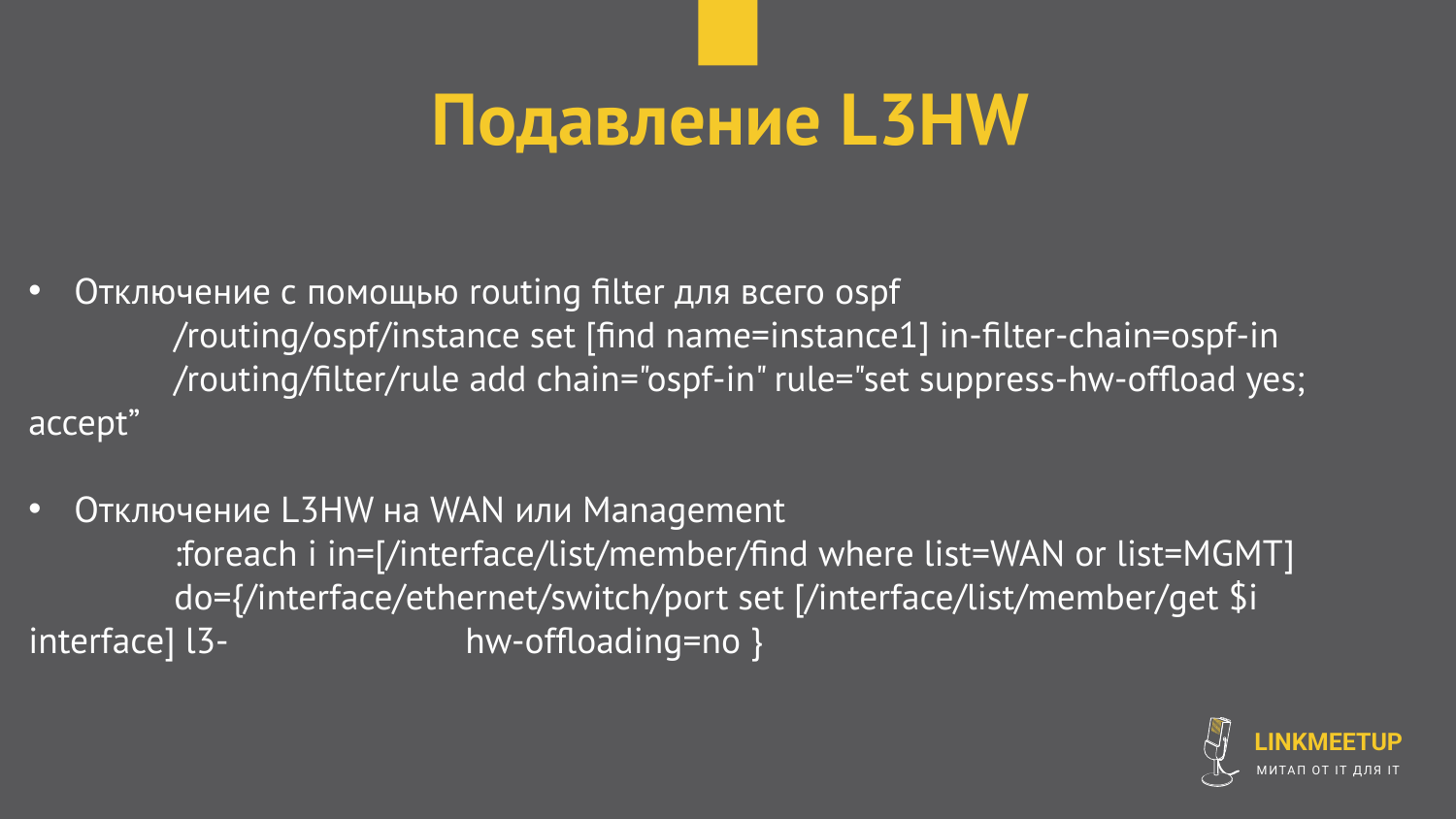

Подавление L3HW
Отключение с помощью routing filter для всего ospf
	/routing/ospf/instance set [find name=instance1] in-filter-chain=ospf-in 		/routing/filter/rule add chain="ospf-in" rule="set suppress-hw-offload yes; accept”

Отключение L3HW на WAN или Management
	:foreach i in=[/interface/list/member/find where list=WAN or list=MGMT]
	do={/interface/ethernet/switch/port set [/interface/list/member/get $i interface] l3-		hw-offloading=no }

LINKMEETUP
МИТАП ОТ IT ДЛЯ IT